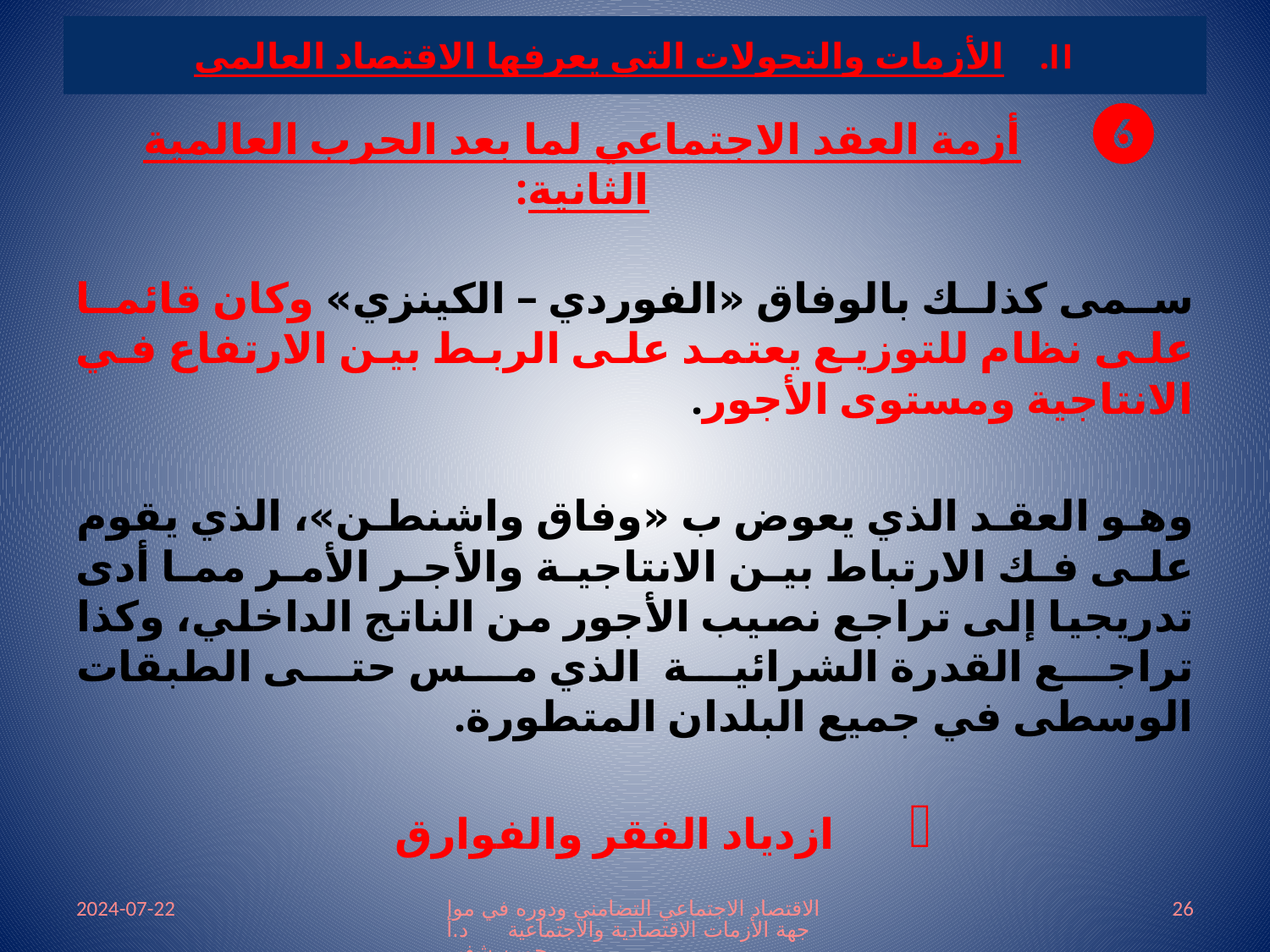

# الأزمات والتحولات التي يعرفها الاقتصاد العالمي
أزمة العقد الاجتماعي لما بعد الحرب العالمية الثانية:

سمى كذلك بالوفاق «الفوردي – الكينزي» وكان قائما على نظام للتوزيع يعتمد على الربط بين الارتفاع في الانتاجية ومستوى الأجور.

وهو العقد الذي يعوض ب «وفاق واشنطن»، الذي يقوم على فك الارتباط بين الانتاجية والأجر الأمر مما أدى تدريجيا إلى تراجع نصيب الأجور من الناتج الداخلي، وكذا تراجع القدرة الشرائية  الذي مس حتى الطبقات الوسطى في جميع البلدان المتطورة.

ازدياد الفقر والفوارق

2024-07-22
الاقتصاد الاجتماعي التضامني ودوره في مواجهة الأزمات الاقتصادية والاجتماعية      د.أحمين شفير
26